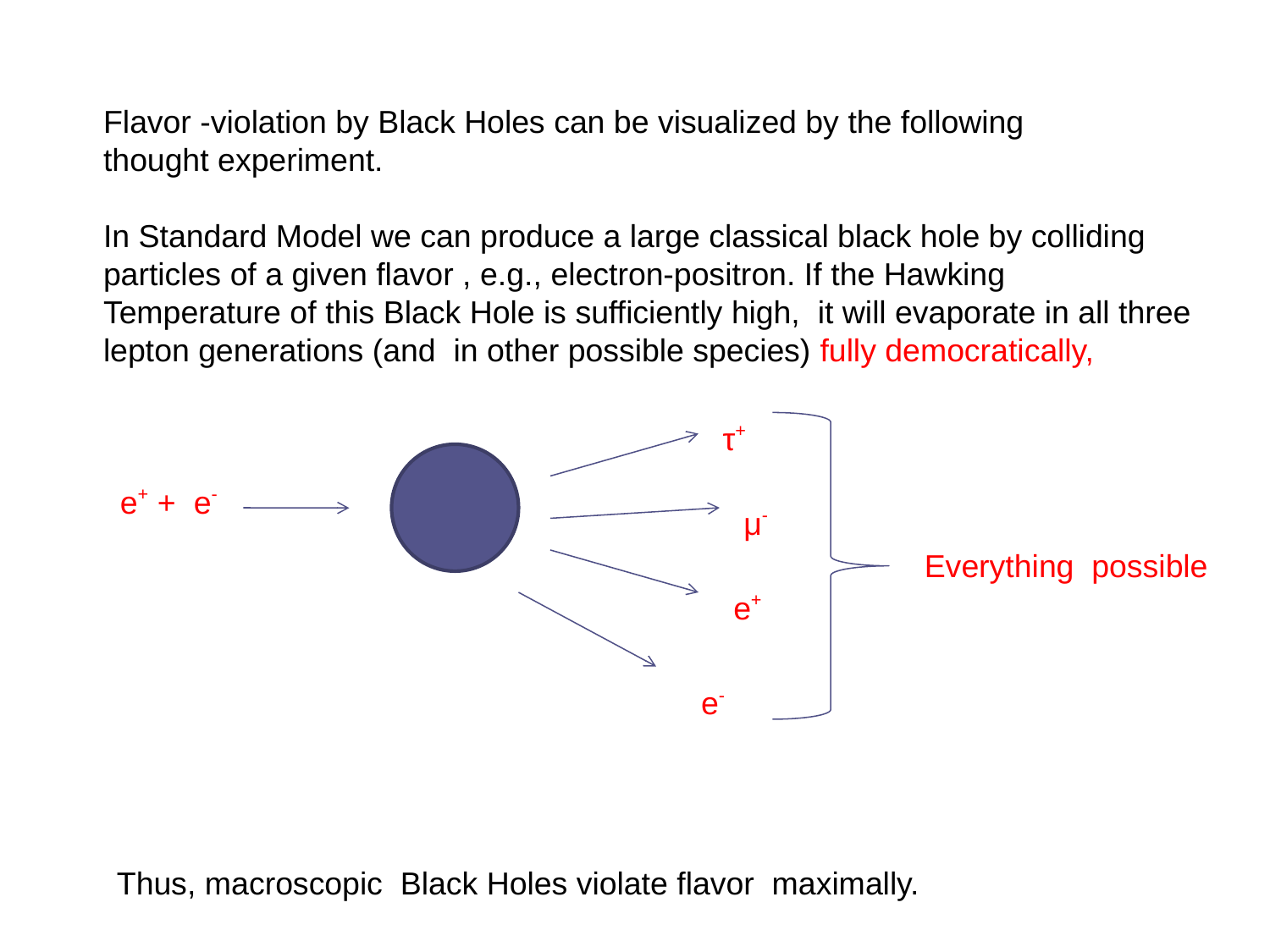

Flavor -violation by Black Holes can be visualized by the following
thought experiment.

In Standard Model we can produce a large classical black hole by colliding
particles of a given flavor , e.g., electron-positron. If the Hawking
Temperature of this Black Hole is sufficiently high,  it will evaporate in all three
lepton generations (and  in other possible species) fully democratically,
τ+

e+ +  e-
μ-
Everything  possible
e+
e-

Thus, macroscopic  Black Holes violate flavor  maximally.